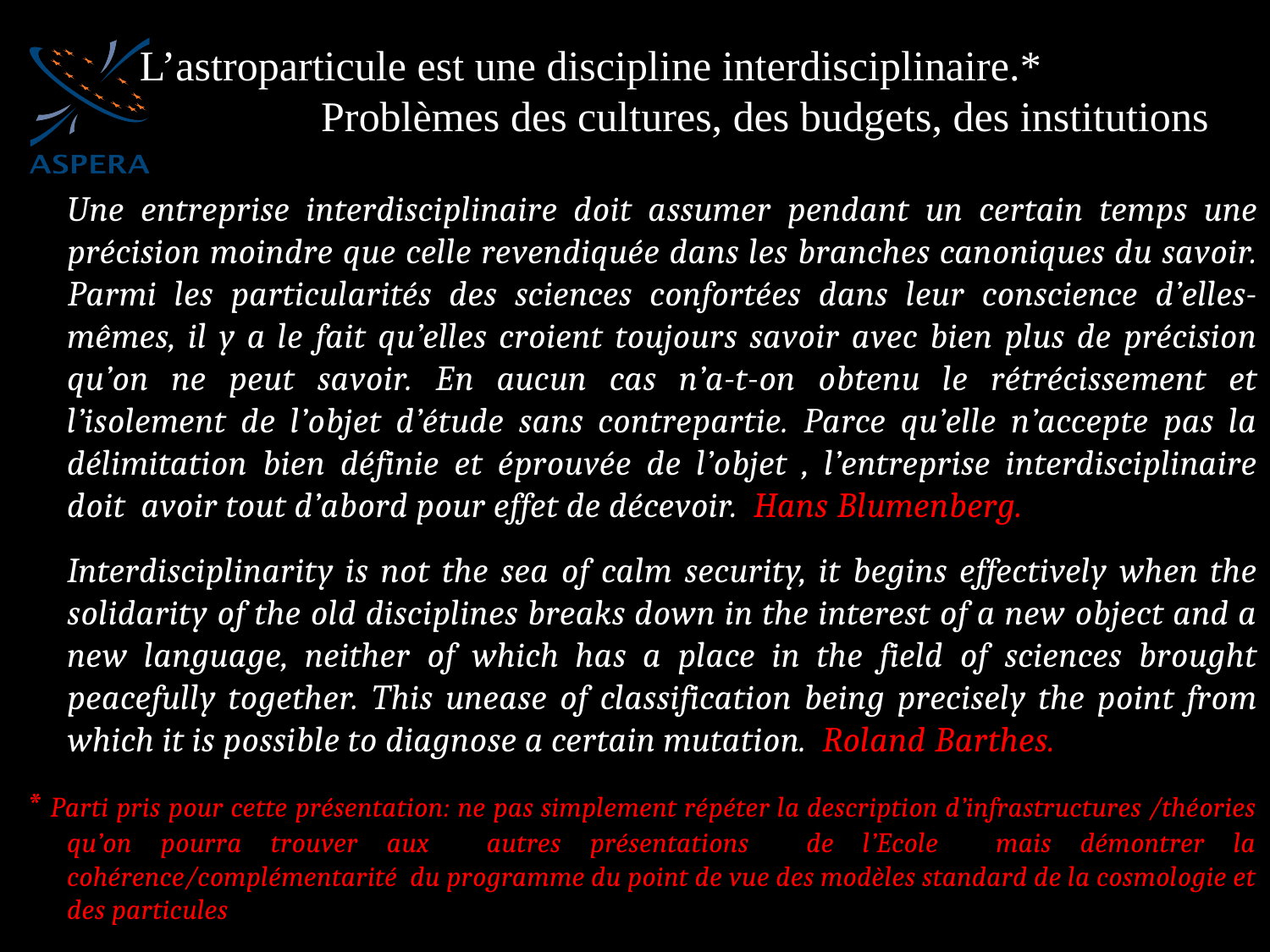

# L’astroparticule est une discipline interdisciplinaire.* Problèmes des cultures, des budgets, des institutions
Une entreprise interdisciplinaire doit assumer pendant un certain temps une précision moindre que celle revendiquée dans les branches canoniques du savoir. Parmi les particularités des sciences confortées dans leur conscience d’elles-mêmes, il y a le fait qu’elles croient toujours savoir avec bien plus de précision qu’on ne peut savoir. En aucun cas n’a-t-on obtenu le rétrécissement et l’isolement de l’objet d’étude sans contrepartie. Parce qu’elle n’accepte pas la délimitation bien définie et éprouvée de l’objet , l’entreprise interdisciplinaire doit  avoir tout d’abord pour effet de décevoir.  Hans Blumenberg.
Interdisciplinarity is not the sea of calm security, it begins effectively when the solidarity of the old disciplines breaks down in the interest of a new object and a new language, neither of which has a place in the field of sciences brought peacefully together. This unease of classification being precisely the point from which it is possible to diagnose a certain mutation.  Roland Barthes.
* Parti pris pour cette présentation: ne pas simplement répéter la description d’infrastructures /théories qu’on pourra trouver aux  autres présentations  de l’Ecole  mais démontrer la cohérence/complémentarité  du programme du point de vue des modèles standard de la cosmologie et des particules